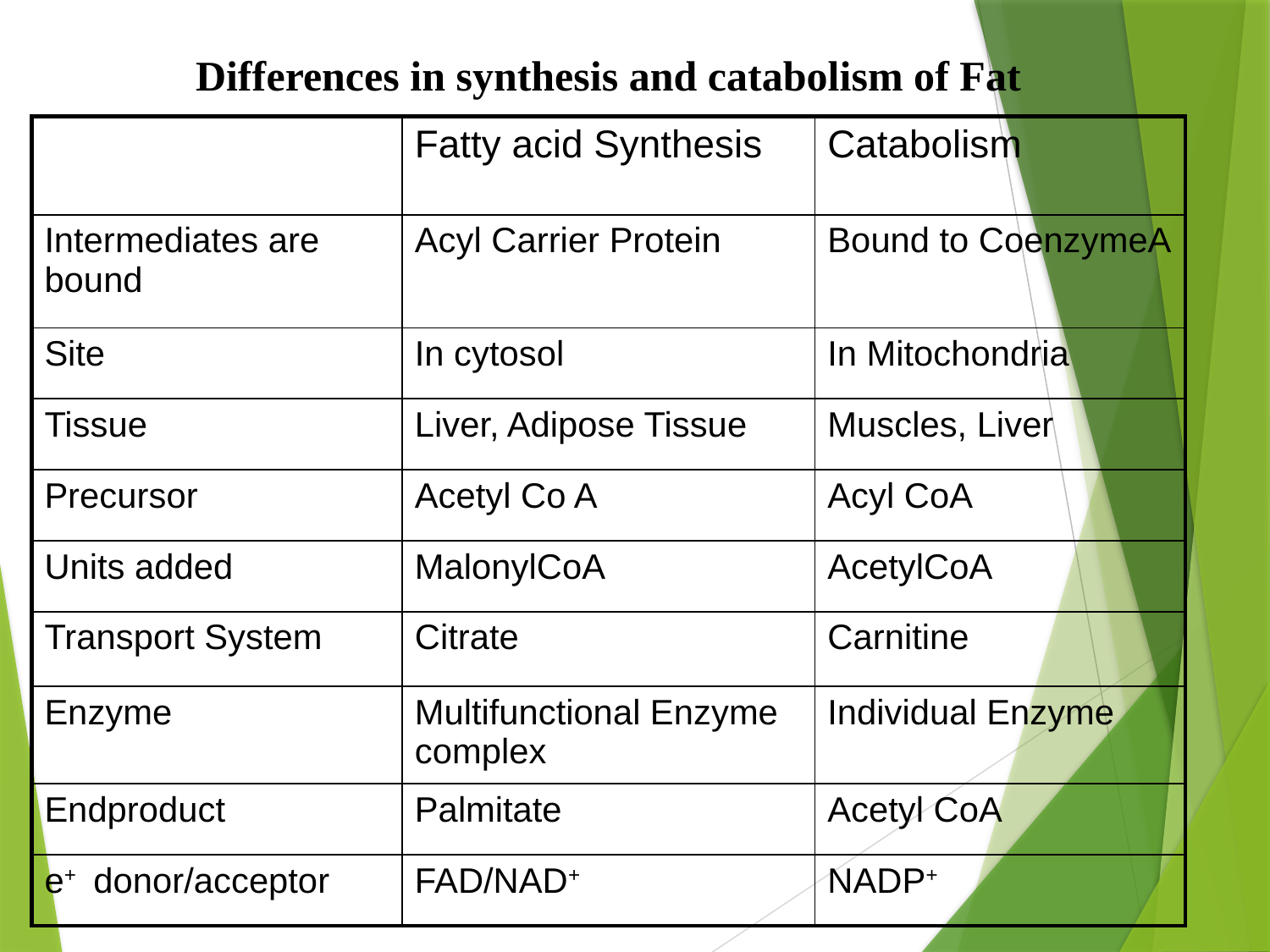

Differences in synthesis and catabolism of Fat
|  | Fatty acid Synthesis | Catabolism |
| --- | --- | --- |
| Intermediates are bound | Acyl Carrier Protein | Bound to CoenzymeA |
| Site | In cytosol | In Mitochondria |
| Tissue | Liver, Adipose Tissue | Muscles, Liver |
| Precursor | Acetyl Co A | Acyl CoA |
| Units added | MalonylCoA | AcetylCoA |
| Transport System | Citrate | Carnitine |
| Enzyme | Multifunctional Enzyme complex | Individual Enzyme |
| Endproduct | Palmitate | Acetyl CoA |
| e+ donor/acceptor | FAD/NAD+ | NADP+ |